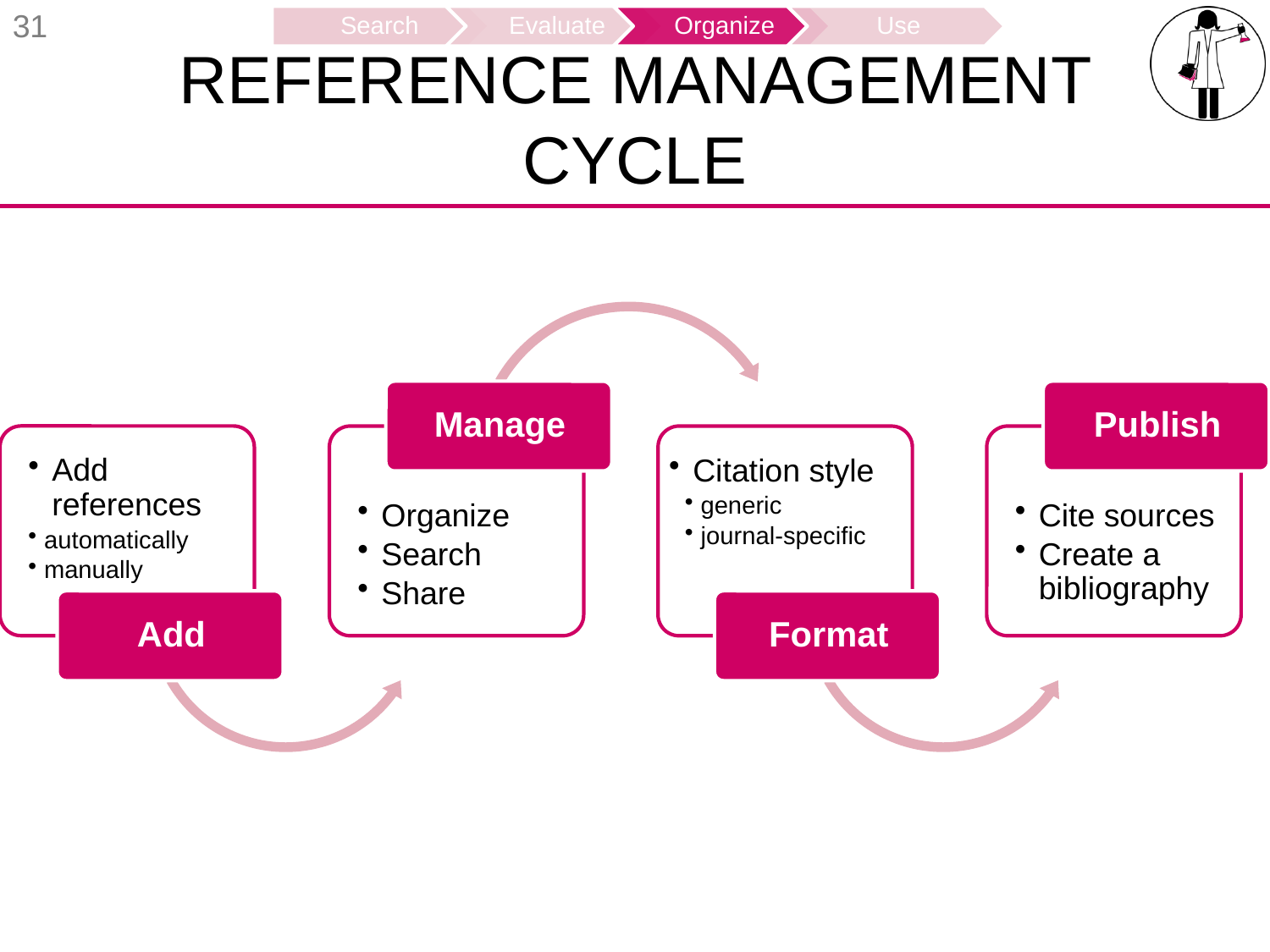

31
Search
Evaluate
Organize
Use
# Reference management cycle
Add references
automatically
manually
Add
Organize
Search
Share
Manage
Citation style
generic
journal-specific
Format
Cite sources
Create a bibliography
Publish